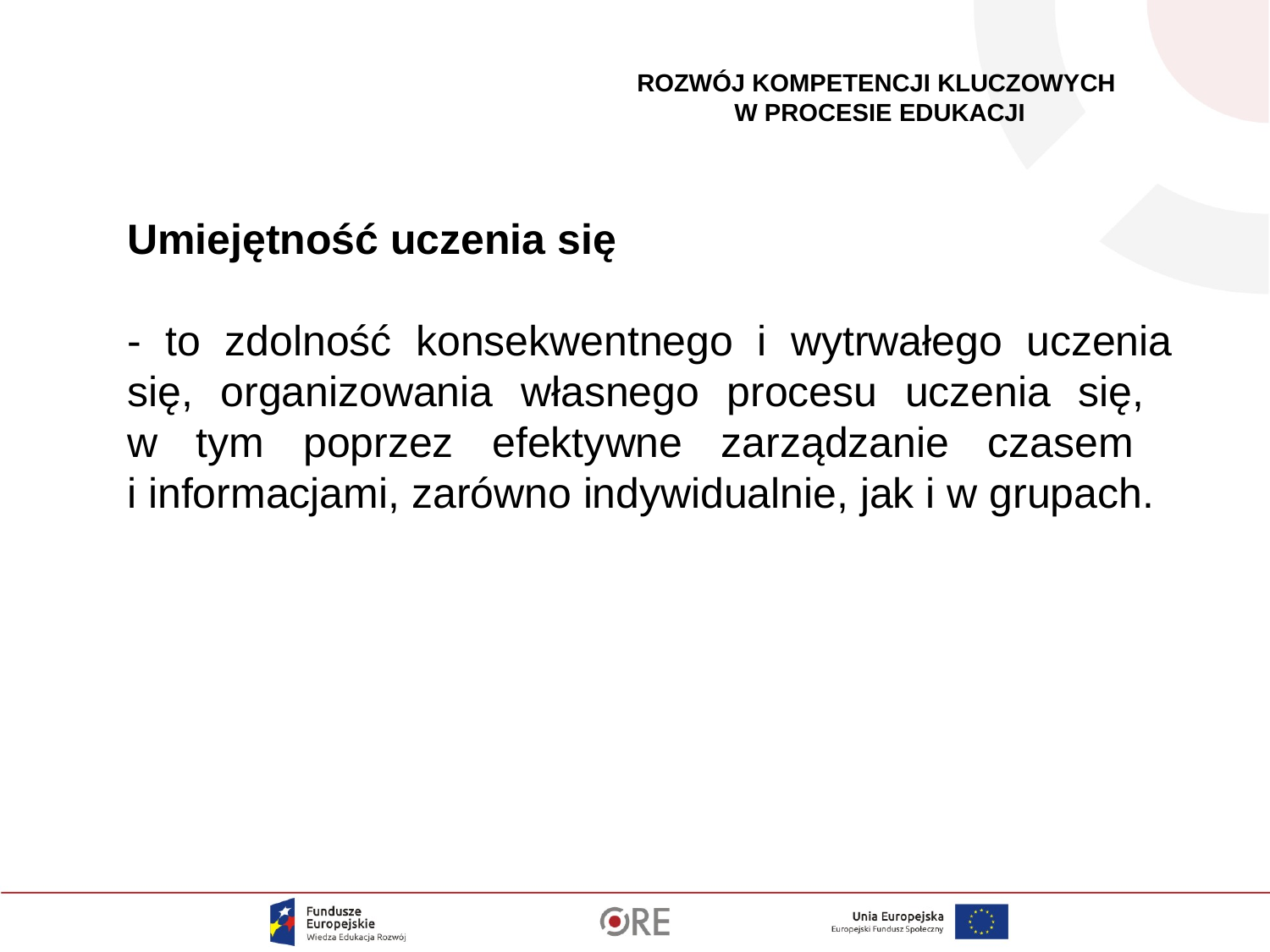

ROZWÓJ KOMPETENCJI KLUCZOWYCH
W PROCESIE EDUKACJI
Umiejętność uczenia się

- to zdolność konsekwentnego i wytrwałego uczenia się, organizowania własnego procesu uczenia się,
w tym poprzez efektywne zarządzanie czasem
i informacjami, zarówno indywidualnie, jak i w grupach.